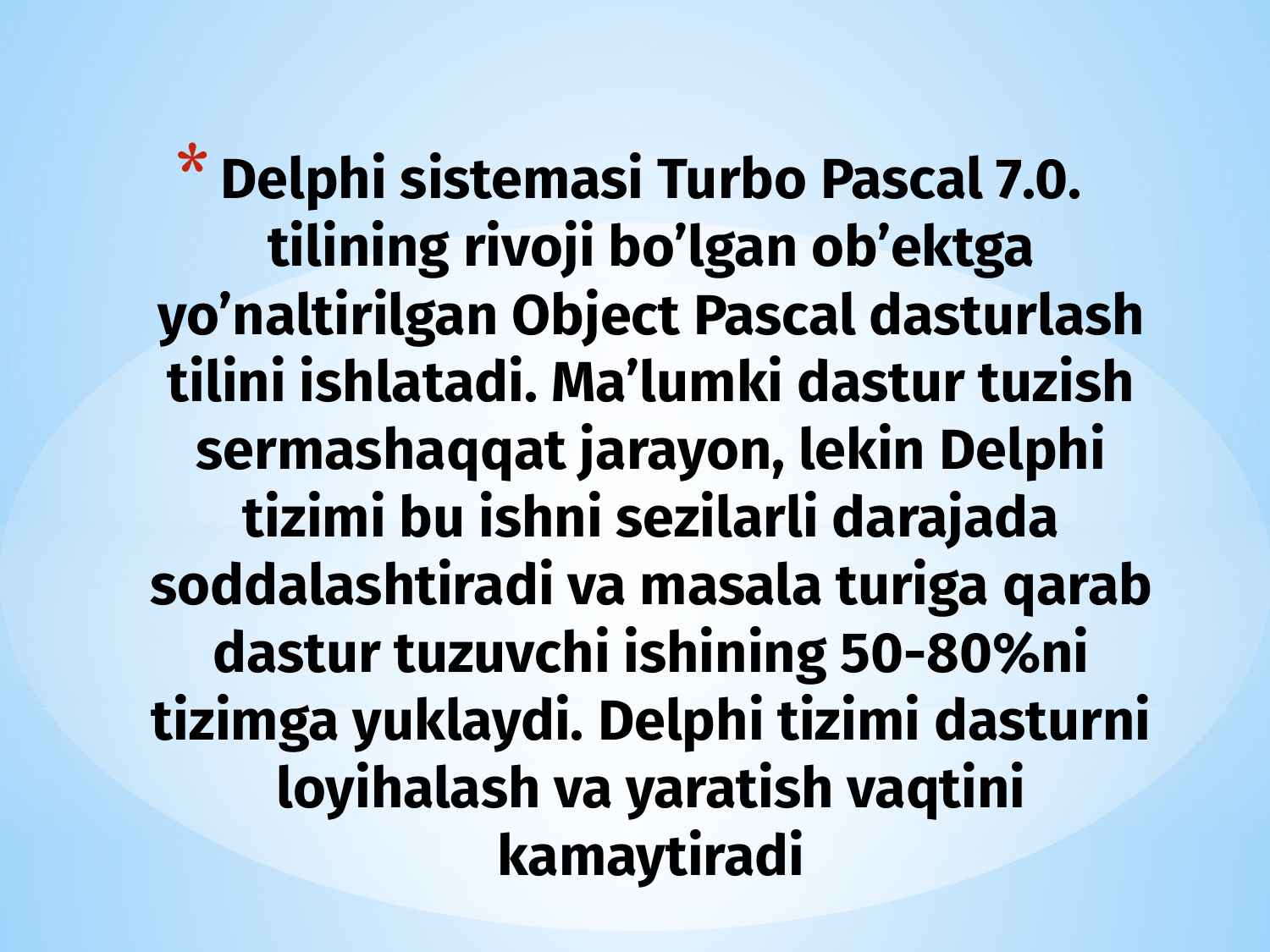

# Delphi sistemasi Turbo Pascal 7.0. tilining rivoji bo’lgan ob’ektga yo’naltirilgan Object Pascal dasturlash tilini ishlatadi. Ma’lumki dastur tuzish sermashaqqat jarayon, lekin Delphi tizimi bu ishni sezilarli darajada soddalashtiradi va masala turiga qarab dastur tuzuvchi ishining 50-80%ni tizimga yuklaydi. Delphi tizimi dasturni loyihalash va yaratish vaqtini kamaytiradi